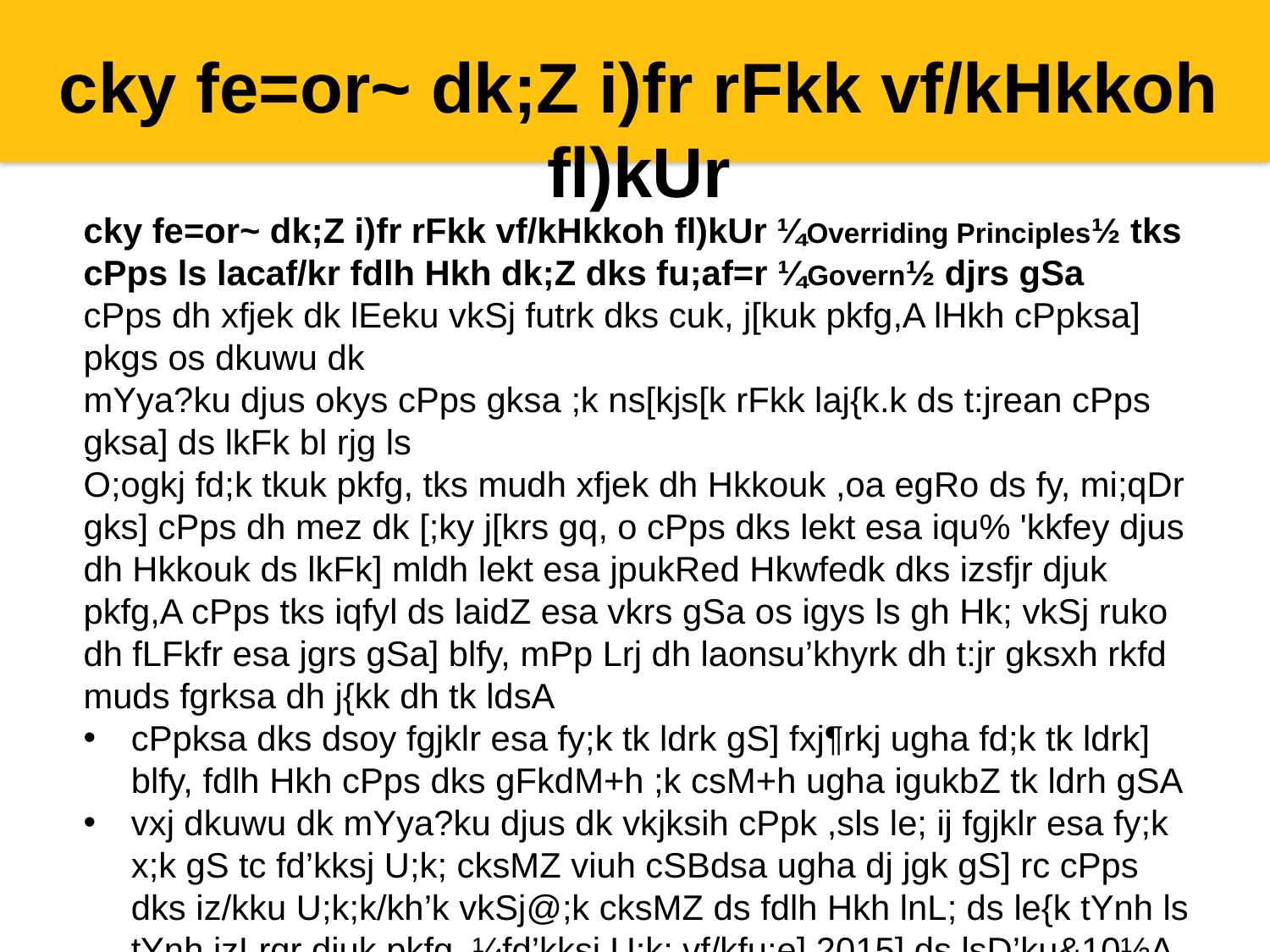

cky fe=or~ dk;Z i)fr rFkk vf/kHkkoh fl)kUr
cky fe=or~ dk;Z i)fr rFkk vf/kHkkoh fl)kUr ¼Overriding Principles½ tks cPps ls lacaf/kr fdlh Hkh dk;Z dks fu;af=r ¼Govern½ djrs gSa
cPps dh xfjek dk lEeku vkSj futrk dks cuk, j[kuk pkfg,A lHkh cPpksa] pkgs os dkuwu dk
mYya?ku djus okys cPps gksa ;k ns[kjs[k rFkk laj{k.k ds t:jrean cPps gksa] ds lkFk bl rjg ls
O;ogkj fd;k tkuk pkfg, tks mudh xfjek dh Hkkouk ,oa egRo ds fy, mi;qDr gks] cPps dh mez dk [;ky j[krs gq, o cPps dks lekt esa iqu% 'kkfey djus dh Hkkouk ds lkFk] mldh lekt esa jpukRed Hkwfedk dks izsfjr djuk pkfg,A cPps tks iqfyl ds laidZ esa vkrs gSa os igys ls gh Hk; vkSj ruko dh fLFkfr esa jgrs gSa] blfy, mPp Lrj dh laonsu’khyrk dh t:jr gksxh rkfd muds fgrksa dh j{kk dh tk ldsA
cPpksa dks dsoy fgjklr esa fy;k tk ldrk gS] fxj¶rkj ugha fd;k tk ldrk] blfy, fdlh Hkh cPps dks gFkdM+h ;k csM+h ugha igukbZ tk ldrh gSA
vxj dkuwu dk mYya?ku djus dk vkjksih cPpk ,sls le; ij fgjklr esa fy;k x;k gS tc fd’kksj U;k; cksMZ viuh cSBdsa ugha dj jgk gS] rc cPps dks iz/kku U;k;k/kh’k vkSj@;k cksMZ ds fdlh Hkh lnL; ds le{k tYnh ls tYnh izLrqr djuk pkfg, ¼fd’kksj U;k; vf/kfu;e] 2015] ds lsD’ku&10½A
fdlh Hkh cPps dks iqfyl dLVMh ;k iqfyl ykWdvi esa ugha j[kk tkuk pkfg, ¼fd’kksj U;k; vf/kfu;e] ekWMy :Yl 2016] lsD’ku&10¼1½]A